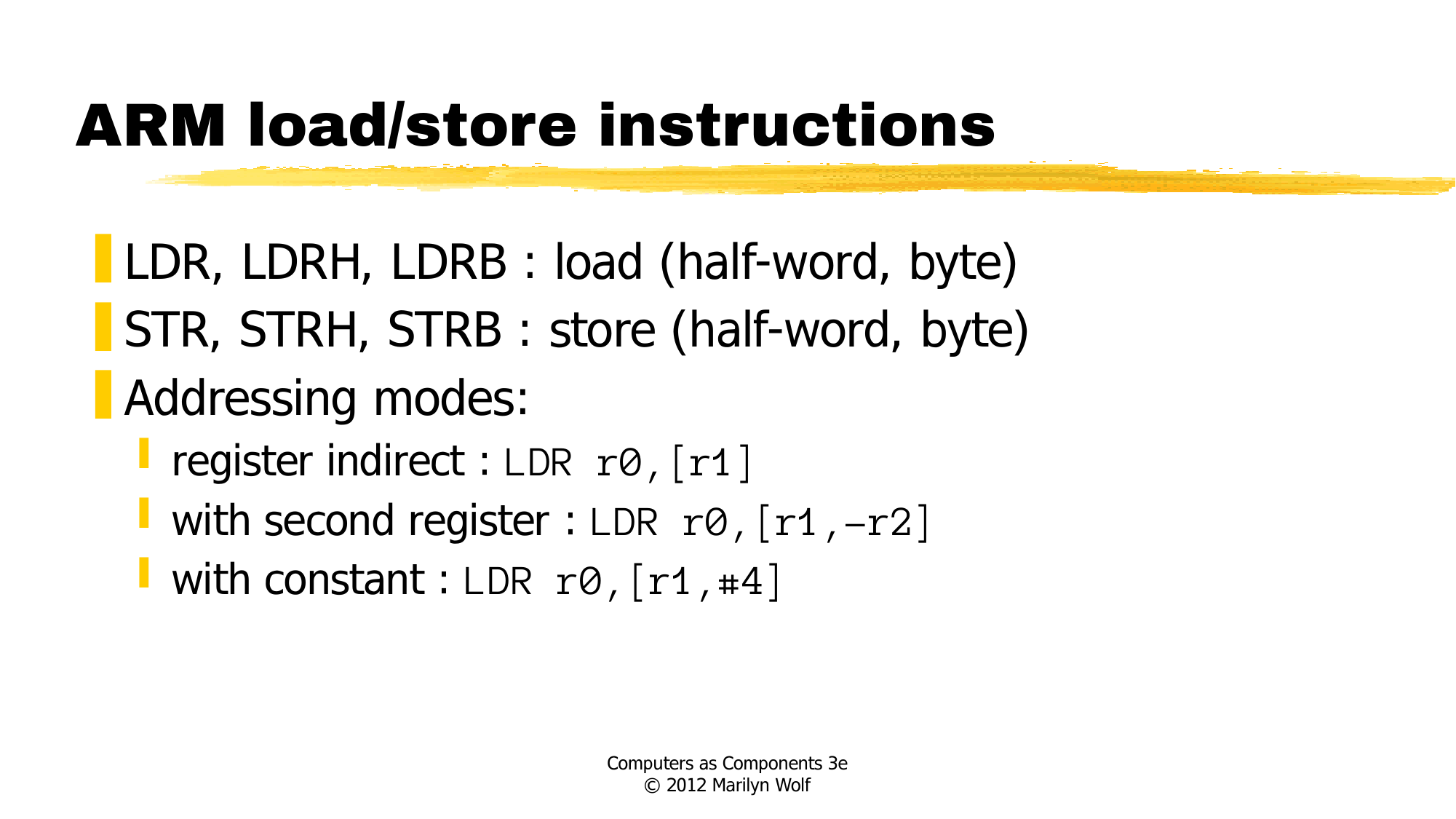

# ARM load/store instructions
LDR, LDRH, LDRB : load (half-word, byte)
STR, STRH, STRB : store (half-word, byte)
Addressing modes:
register indirect : LDR r0,[r1]
with second register : LDR r0,[r1,-r2]
with constant : LDR r0,[r1,#4]